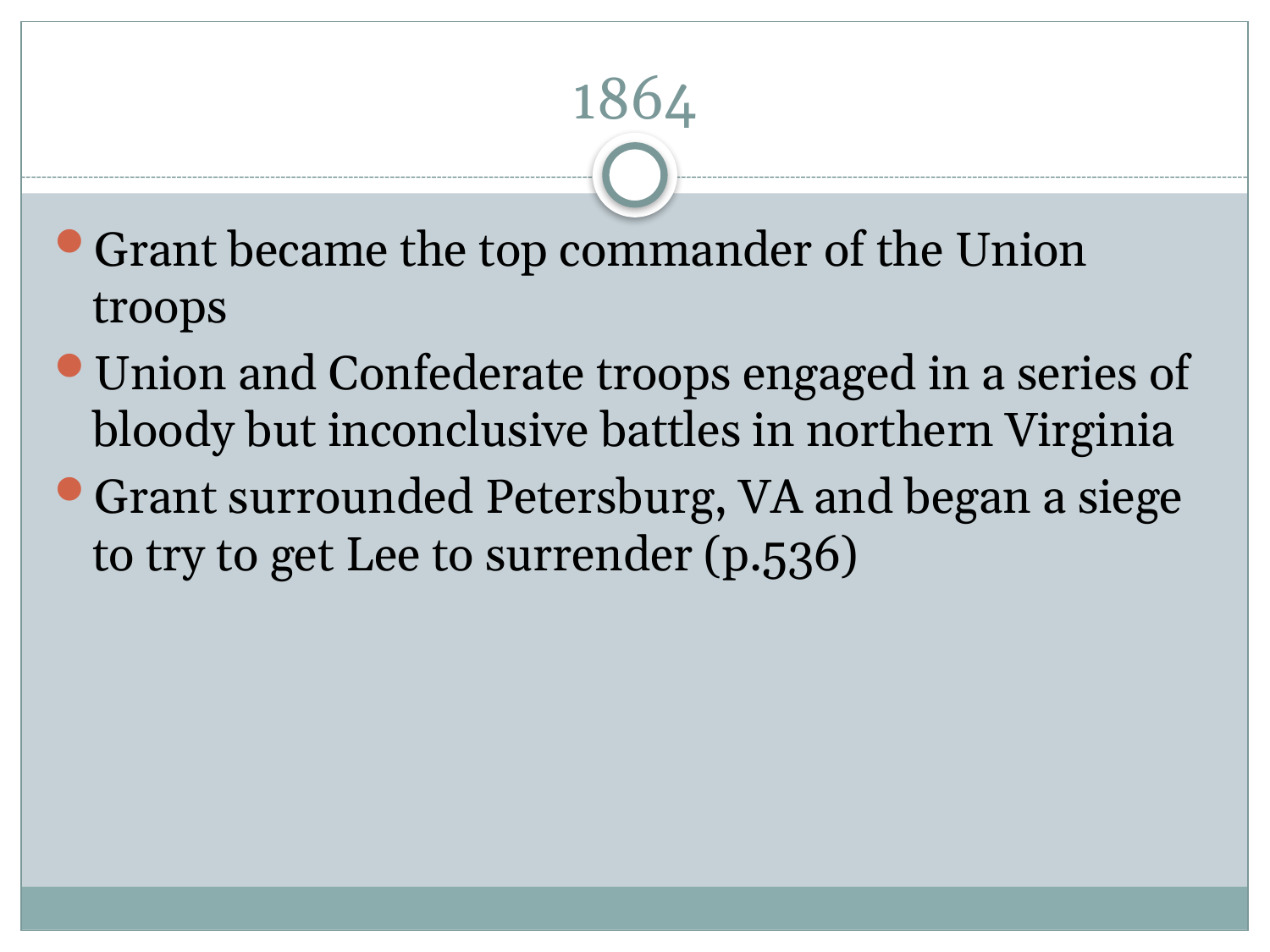

# 1864
Grant became the top commander of the Union troops
Union and Confederate troops engaged in a series of bloody but inconclusive battles in northern Virginia
Grant surrounded Petersburg, VA and began a siege to try to get Lee to surrender (p.536)